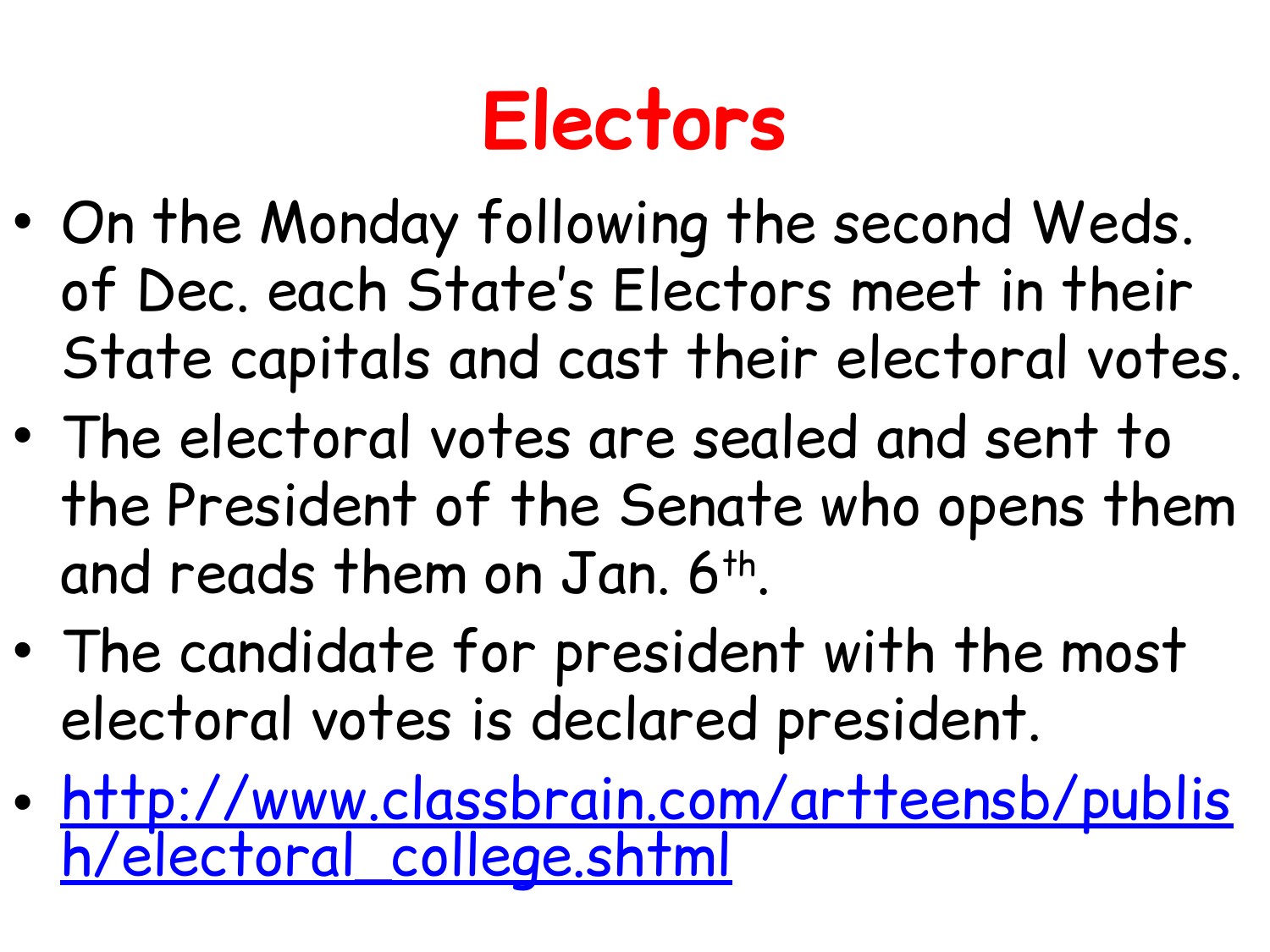

# Electors
On the Monday following the second Weds. of Dec. each State’s Electors meet in their State capitals and cast their electoral votes.
The electoral votes are sealed and sent to the President of the Senate who opens them and reads them on Jan. 6th.
The candidate for president with the most electoral votes is declared president.
http://www.classbrain.com/artteensb/publish/electoral_college.shtml